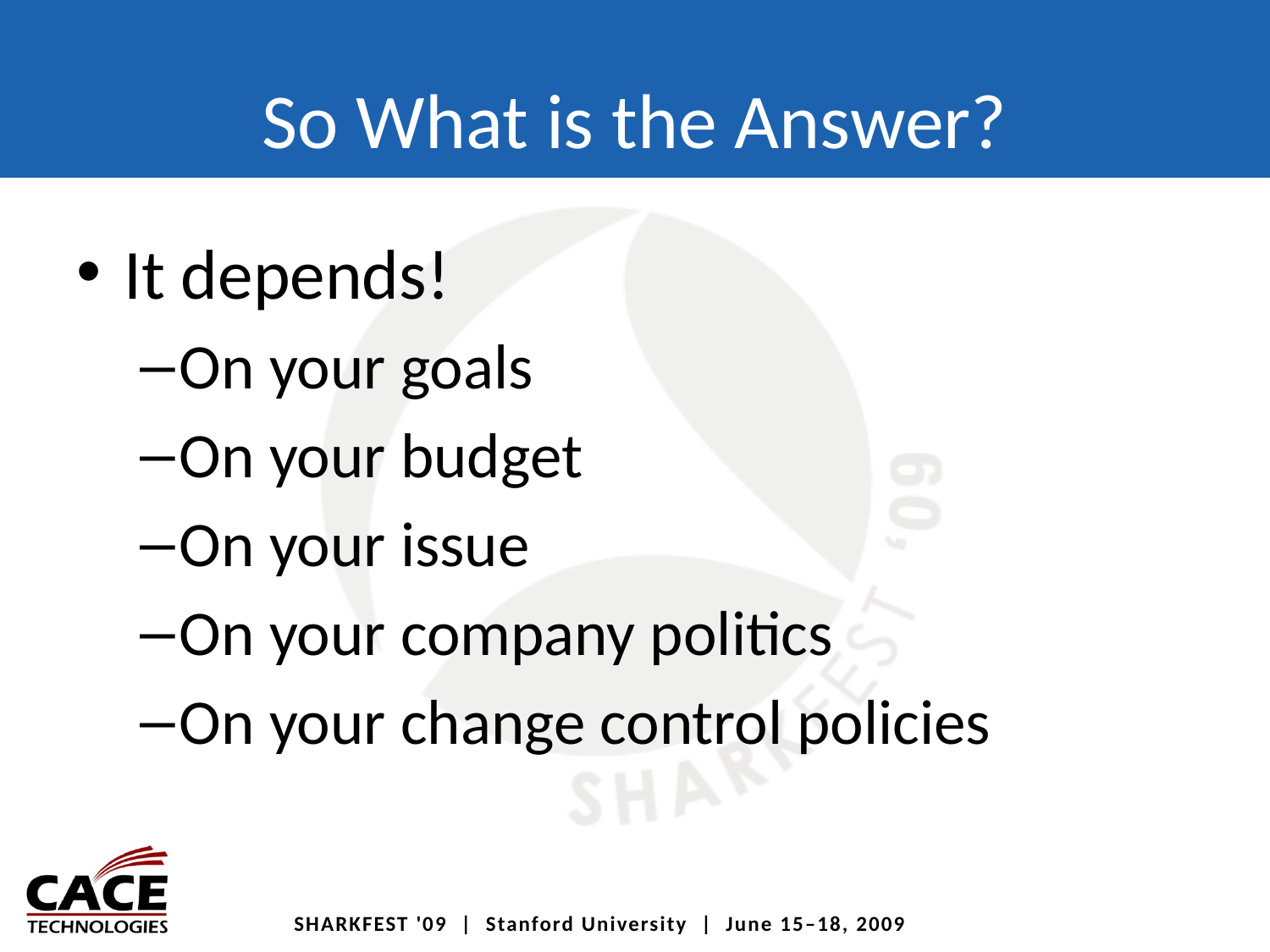

# So What is the Answer?
It depends!
On your goals
On your budget
On your issue
On your company politics
On your change control policies